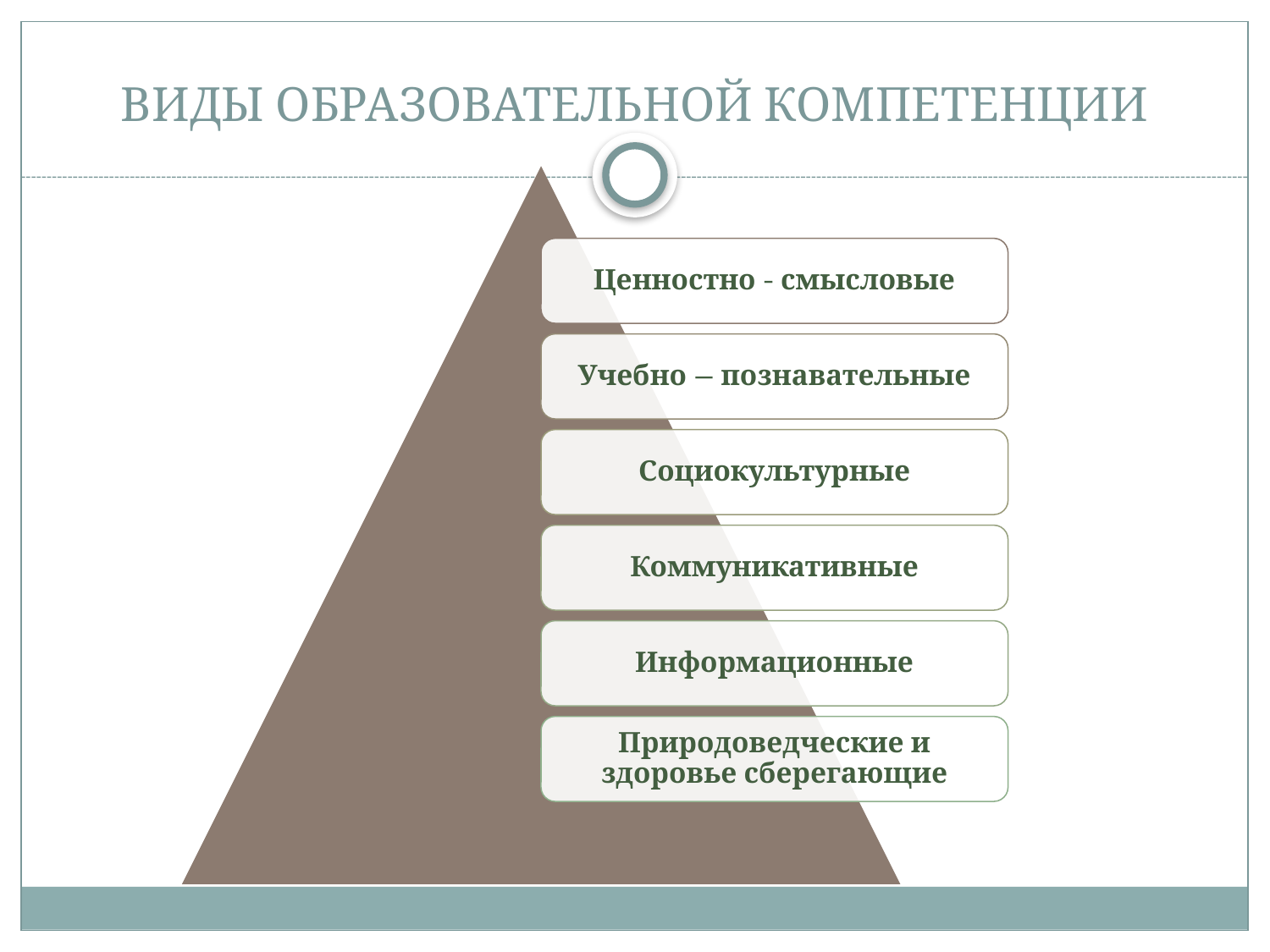

# ВИДЫ ОБРАЗОВАТЕЛЬНОЙ КОМПЕТЕНЦИИ
Ценностно - смысловые
Учебно – познавательные
Социокультурные
Коммуникативные
Информационные
Природоведческие и здоровье сберегающие